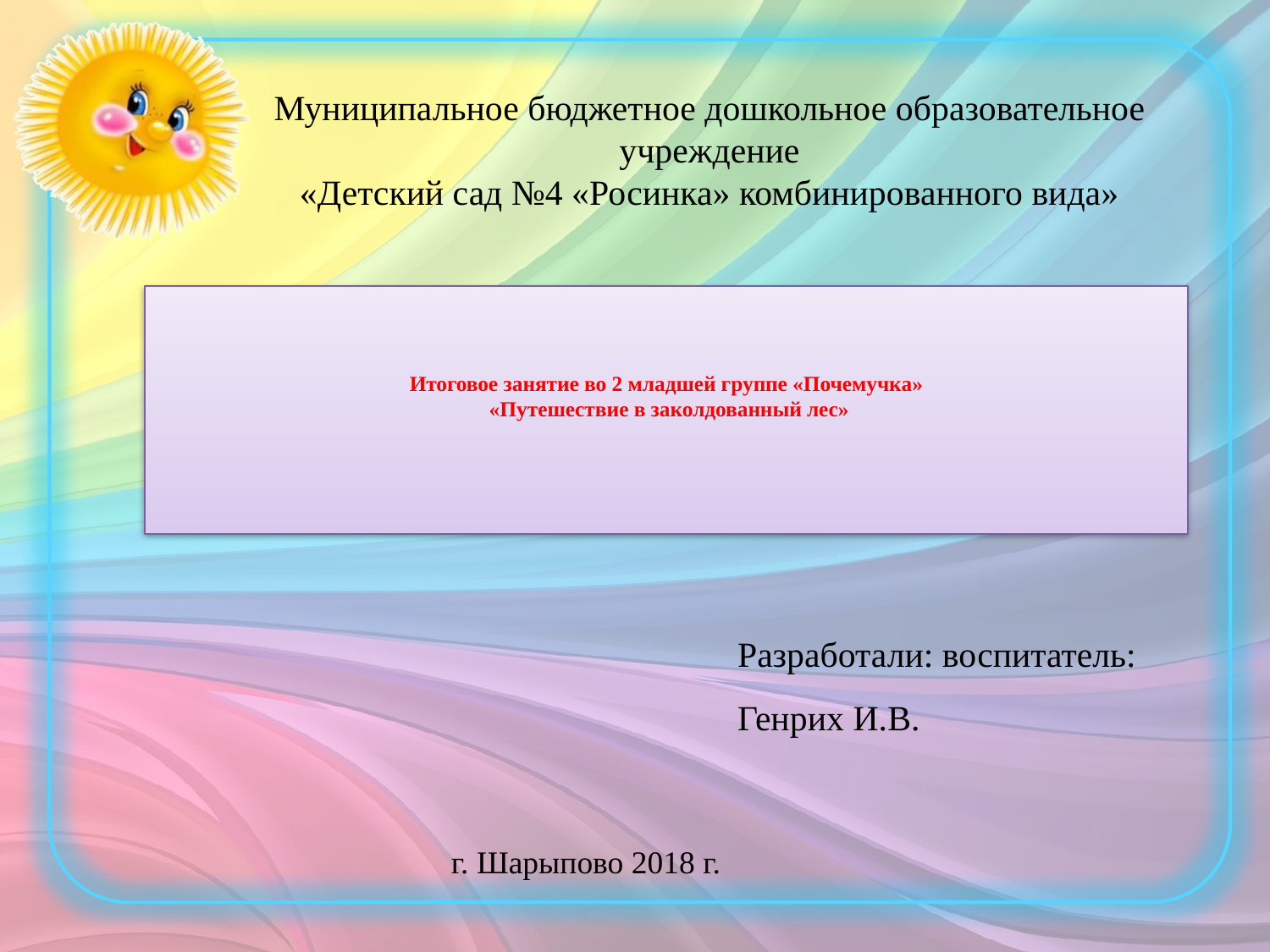

Муниципальное бюджетное дошкольное образовательное учреждение
«Детский сад №4 «Росинка» комбинированного вида»

# Итоговое занятие во 2 младшей группе «Почемучка» «Путешествие в заколдованный лес»
Разработали: воспитатель:
Генрих И.В.
г. Шарыпово 2018 г.